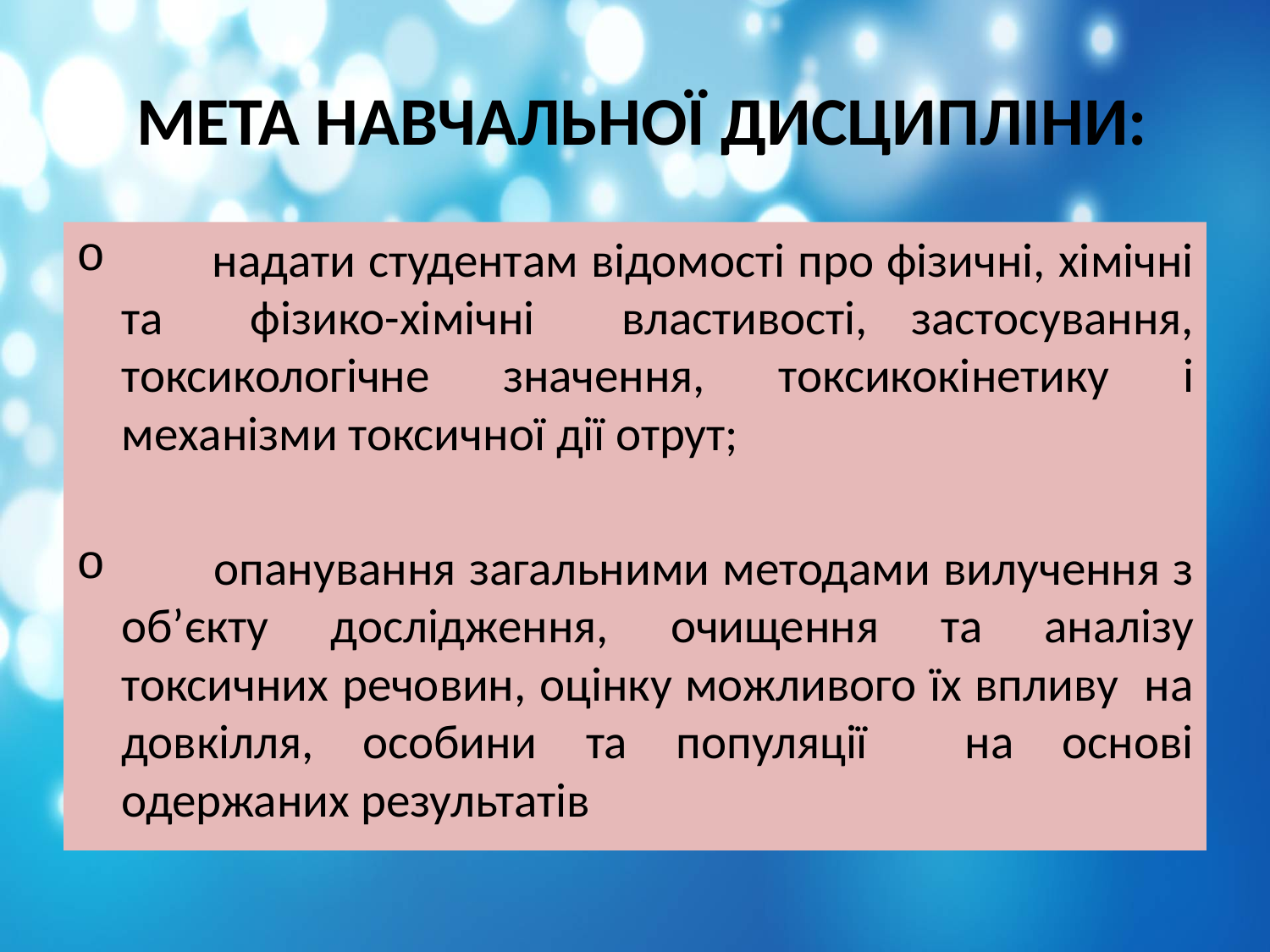

# МЕТА НАВЧАЛЬНОЇ ДИСЦИПЛІНИ:
       надати студентам відомості про фізичні, хімічні та  фізико-хімічні  властивості, застосування, токсикологічне значення, токсикокінетику і механізми токсичної дії отрут;

       опанування загальними методами вилучення з об’єкту дослідження, очищення та аналізу токсичних речовин, оцінку можливого їх впливу  на довкілля, особини та популяції  на основі одержаних результатів